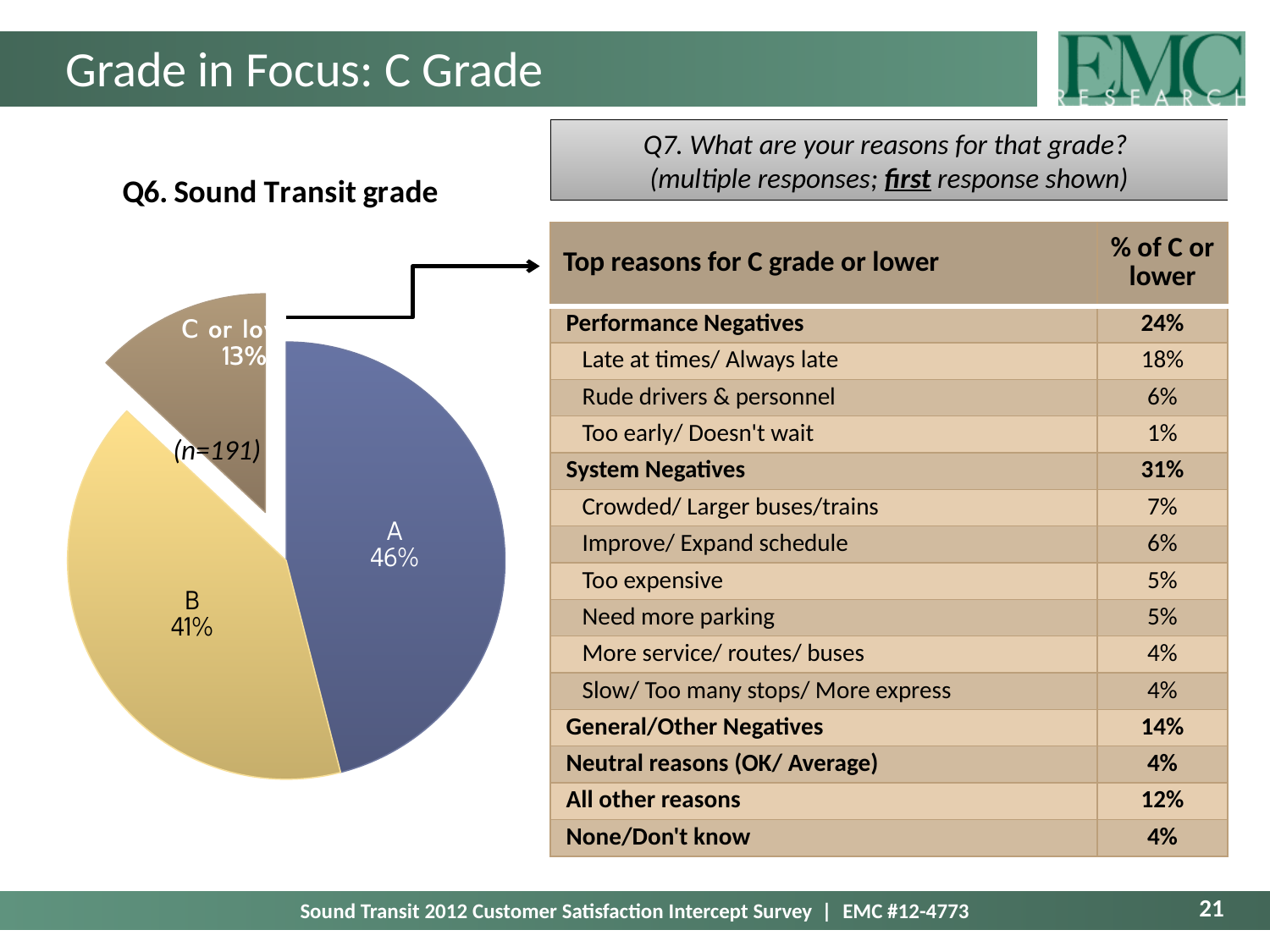

Grade in Focus: C Grade
Q7. What are your reasons for that grade?
(multiple responses; first response shown)

### Chart: Q6. Sound Transit grade

| Category | Sales |
|---|---|
| A | 0.46 |
| B | 0.41000000000000003 |
| C or lower | 0.13 |
| Top reasons for C grade or lower | % of C or lower |
| --- | --- |
| Performance Negatives | 24% |
| Late at times/ Always late | 18% |
| Rude drivers & personnel | 6% |
| Too early/ Doesn't wait | 1% |
| System Negatives | 31% |
| Crowded/ Larger buses/trains | 7% |
| Improve/ Expand schedule | 6% |
| Too expensive | 5% |
| Need more parking | 5% |
| More service/ routes/ buses | 4% |
| Slow/ Too many stops/ More express | 4% |
| General/Other Negatives | 14% |
| Neutral reasons (OK/ Average) | 4% |
| All other reasons | 12% |
| None/Don't know | 4% |
(n=191)